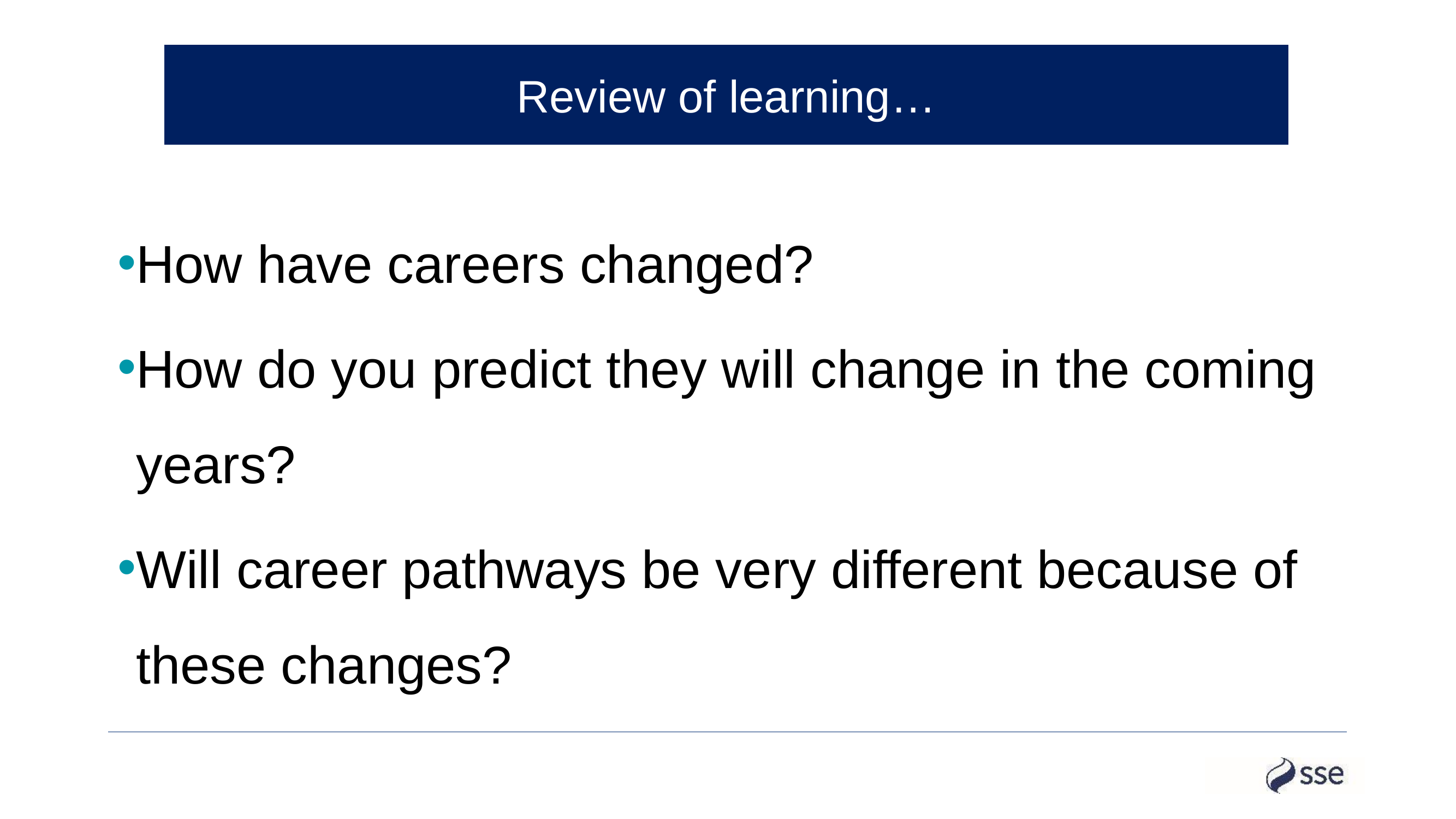

Review of learning…
How have careers changed?
How do you predict they will change in the coming years?
Will career pathways be very different because of these changes?